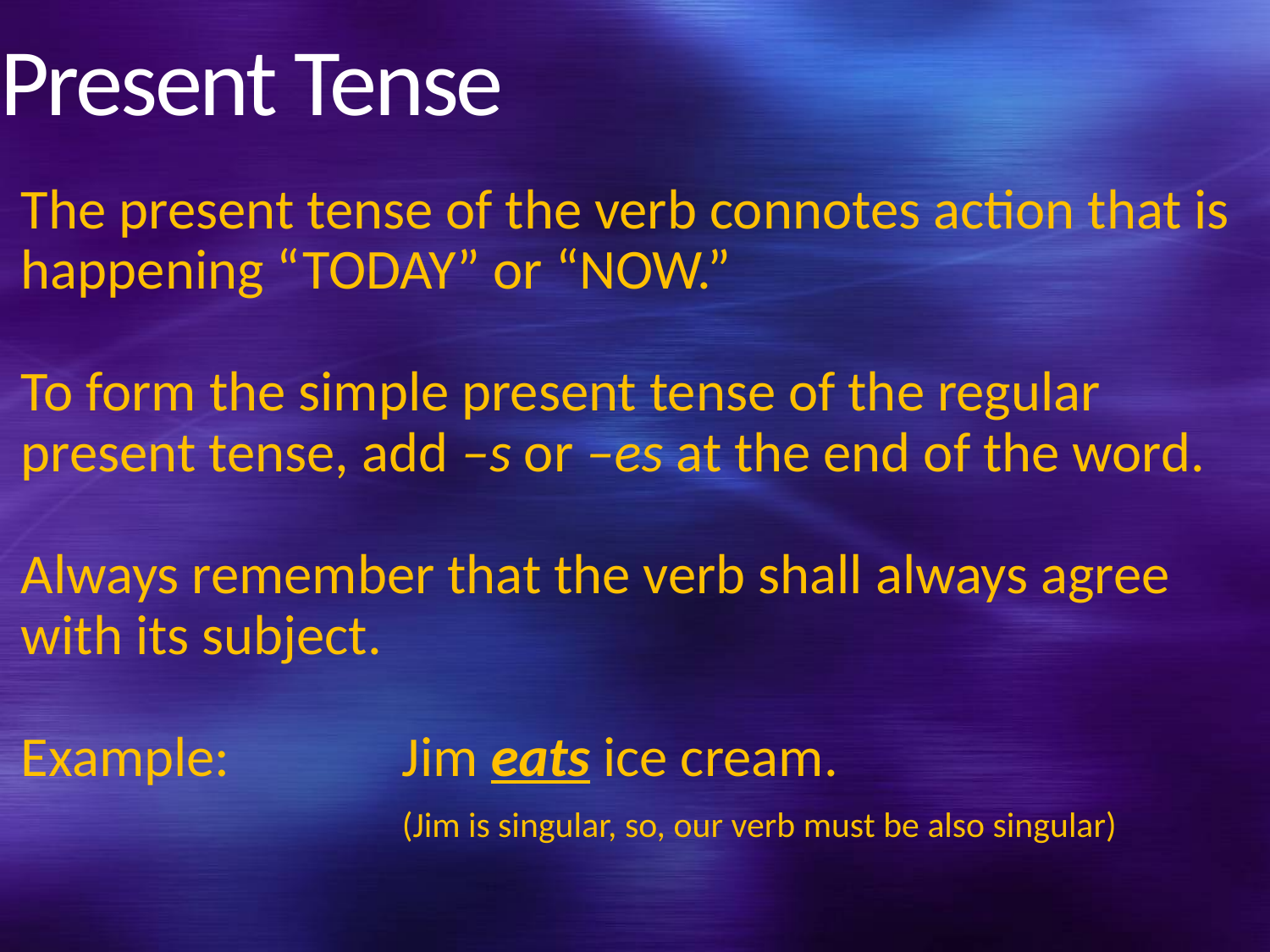

# Present Tense
The present tense of the verb connotes action that is happening “TODAY” or “NOW.”

To form the simple present tense of the regular present tense, add –s or –es at the end of the word.

Always remember that the verb shall always agree with its subject.

Example: 		Jim eats ice cream.
			(Jim is singular, so, our verb must be also singular)